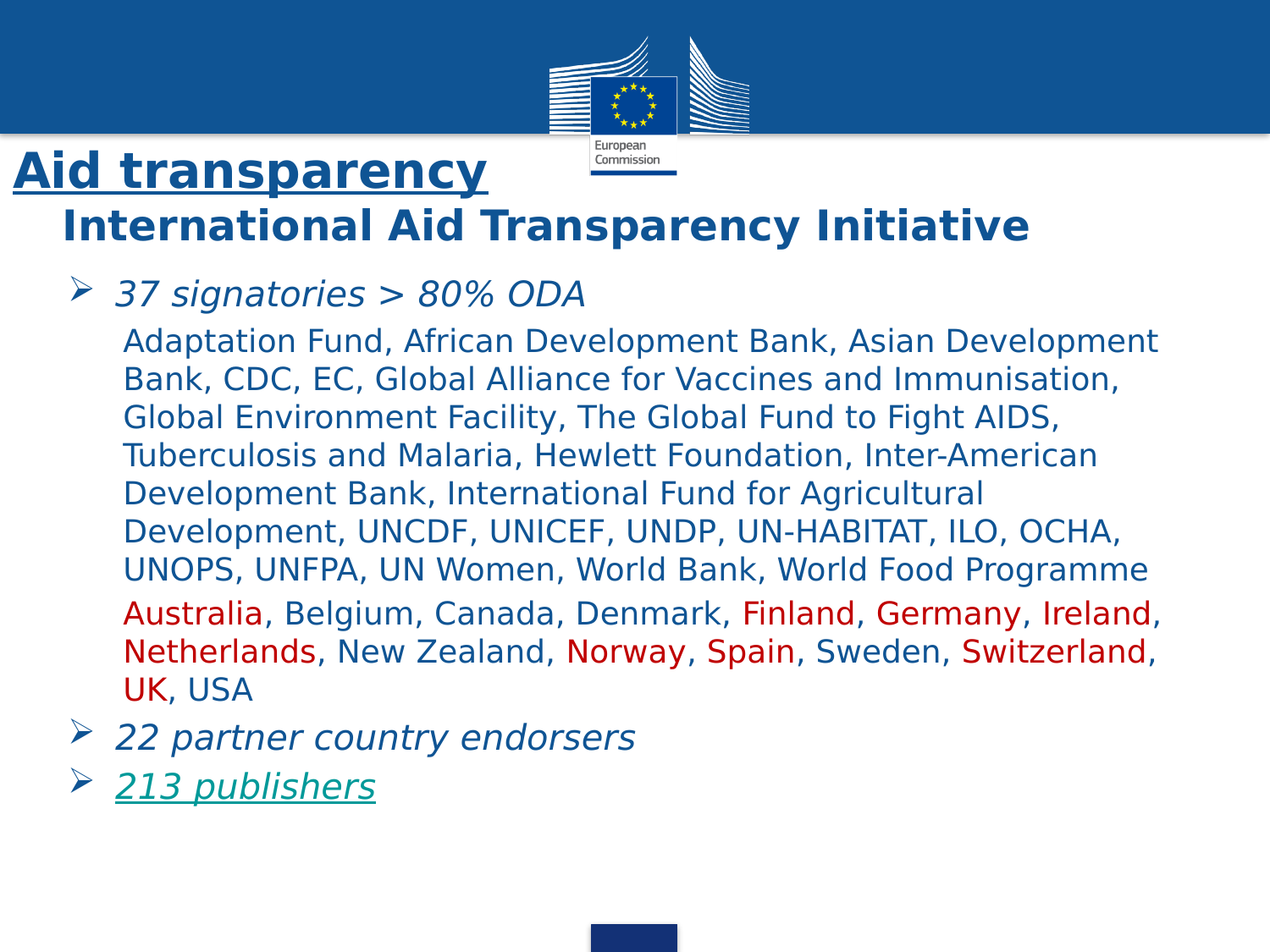

Aid transparency
International Aid Transparency Initiative

37 signatories > 80% ODA
Adaptation Fund, African Development Bank, Asian Development Bank, CDC, EC, Global Alliance for Vaccines and Immunisation, Global Environment Facility, The Global Fund to Fight AIDS, Tuberculosis and Malaria, Hewlett Foundation, Inter-American Development Bank, International Fund for Agricultural Development, UNCDF, UNICEF, UNDP, UN-HABITAT, ILO, OCHA, UNOPS, UNFPA, UN Women, World Bank, World Food Programme
Australia, Belgium, Canada, Denmark, Finland, Germany, Ireland, Netherlands, New Zealand, Norway, Spain, Sweden, Switzerland, UK, USA
22 partner country endorsers
213 publishers